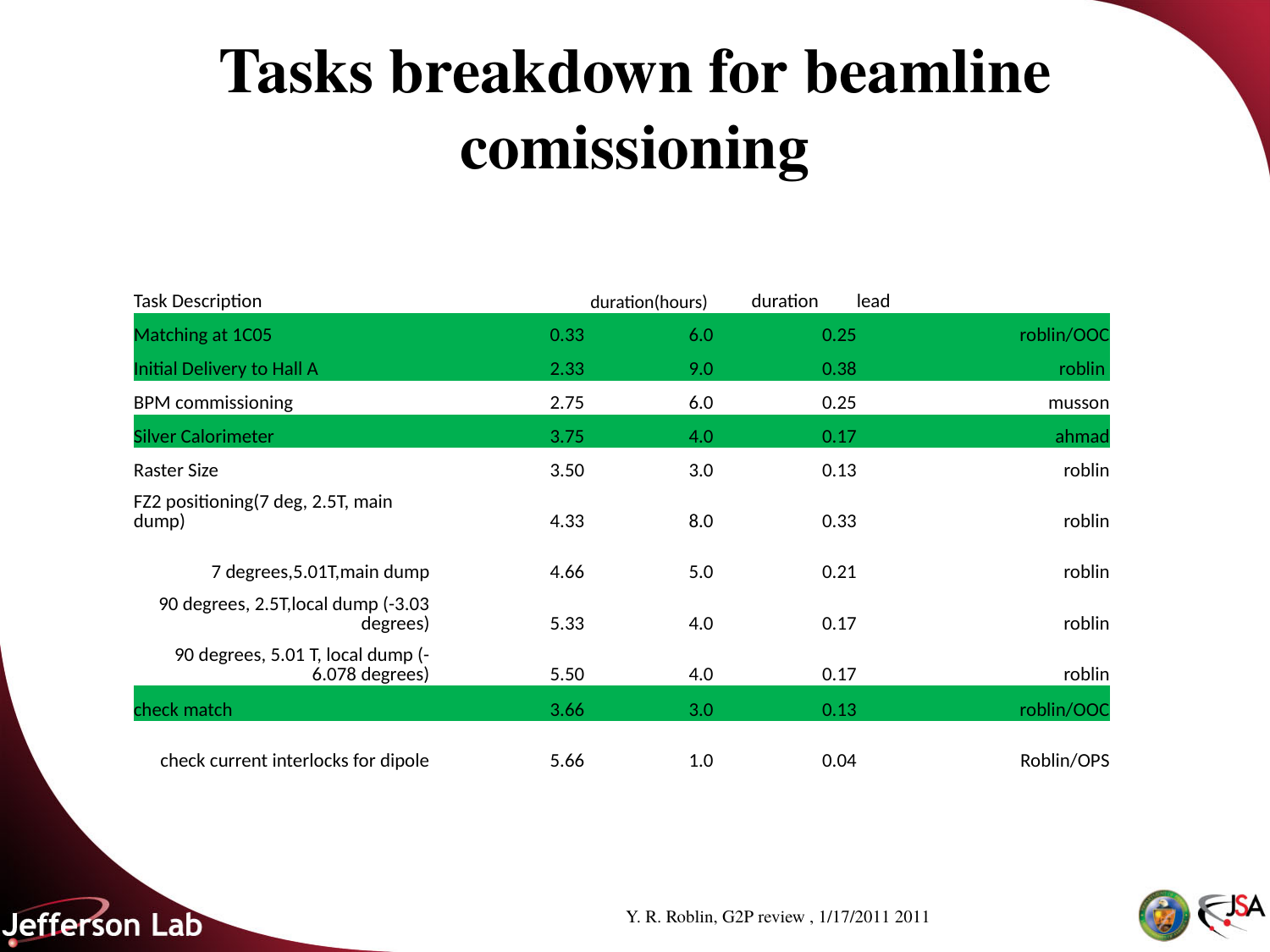

# Tasks breakdown for beamline comissioning
| Task Description |  | duration(hours) | duration | lead |
| --- | --- | --- | --- | --- |
| Matching at 1C05 | 0.33 | 6.0 | 0.25 | roblin/OOC |
| Initial Delivery to Hall A | 2.33 | 9.0 | 0.38 | roblin |
| BPM commissioning | 2.75 | 6.0 | 0.25 | musson |
| Silver Calorimeter | 3.75 | 4.0 | 0.17 | ahmad |
| Raster Size | 3.50 | 3.0 | 0.13 | roblin |
| FZ2 positioning(7 deg, 2.5T, main dump) | 4.33 | 8.0 | 0.33 | roblin |
| 7 degrees,5.01T,main dump | 4.66 | 5.0 | 0.21 | roblin |
| 90 degrees, 2.5T,local dump (-3.03 degrees) | 5.33 | 4.0 | 0.17 | roblin |
| 90 degrees, 5.01 T, local dump (-6.078 degrees) | 5.50 | 4.0 | 0.17 | roblin |
| check match | 3.66 | 3.0 | 0.13 | roblin/OOC |
| check current interlocks for dipole | 5.66 | 1.0 | 0.04 | Roblin/OPS |